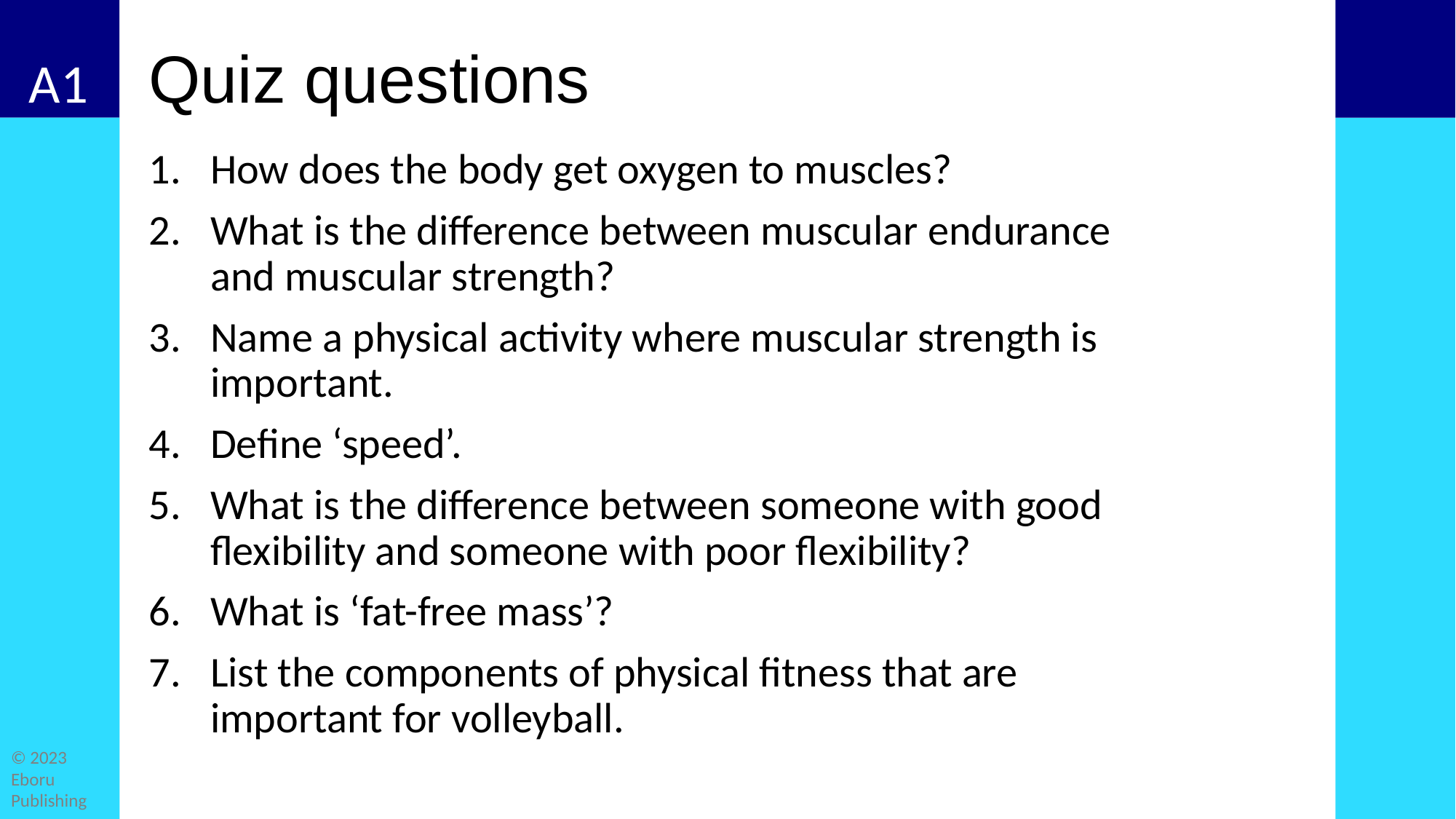

# Quiz questions

How does the body get oxygen to muscles?
What is the difference between muscular endurance and muscular strength?
Name a physical activity where muscular strength is important.
Define ‘speed’.
What is the difference between someone with good flexibility and someone with poor flexibility?
What is ‘fat-free mass’?
List the components of physical fitness that are important for volleyball.

© 2023 Eboru Publishing